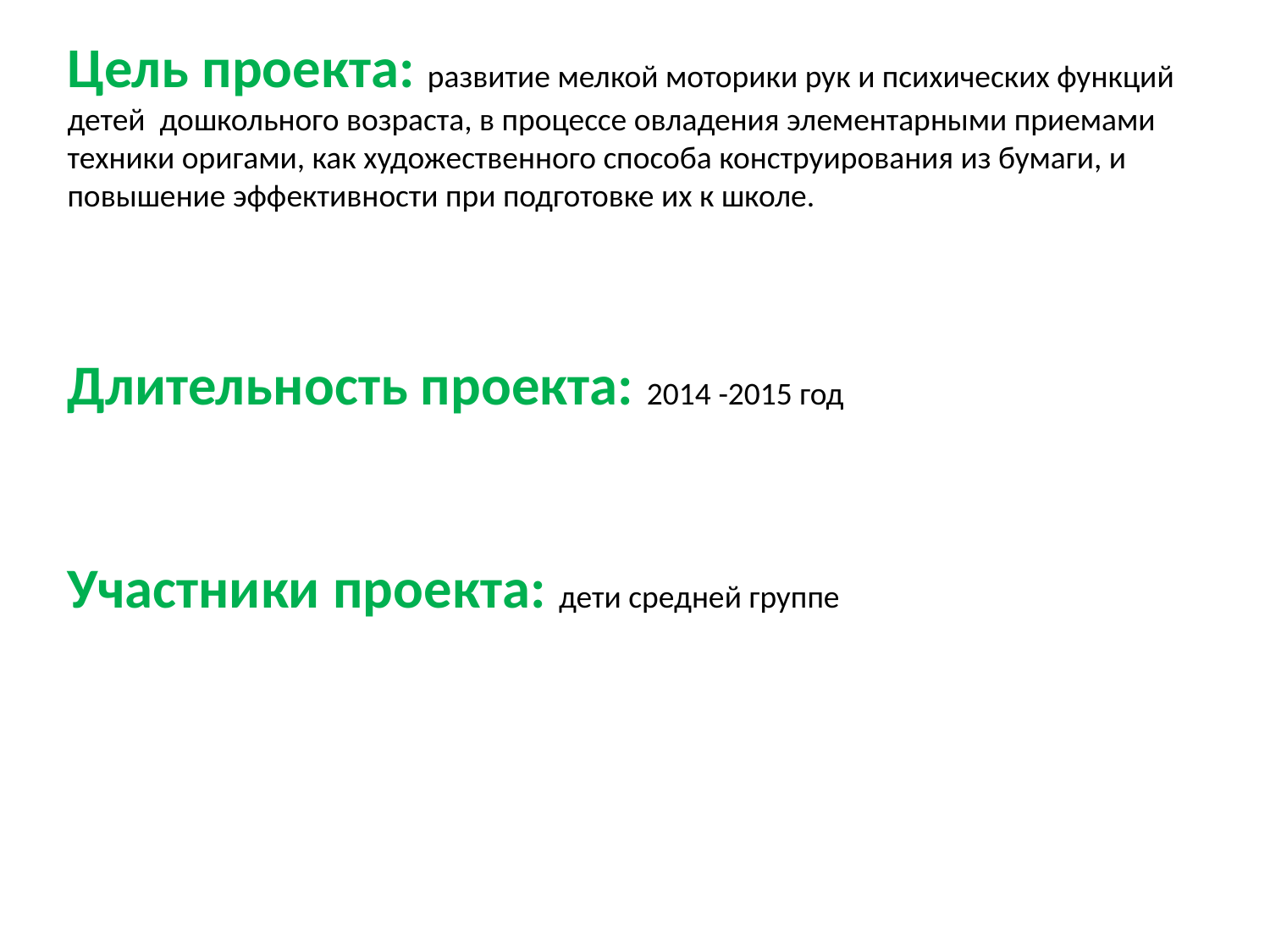

Цель проекта: развитие мелкой моторики рук и психических функций детей  дошкольного возраста, в процессе овладения элементарными приемами техники оригами, как художественного способа конструирования из бумаги, и повышение эффективности при подготовке их к школе.

Длительность проекта: 2014 -2015 год

Участники проекта: дети средней группе